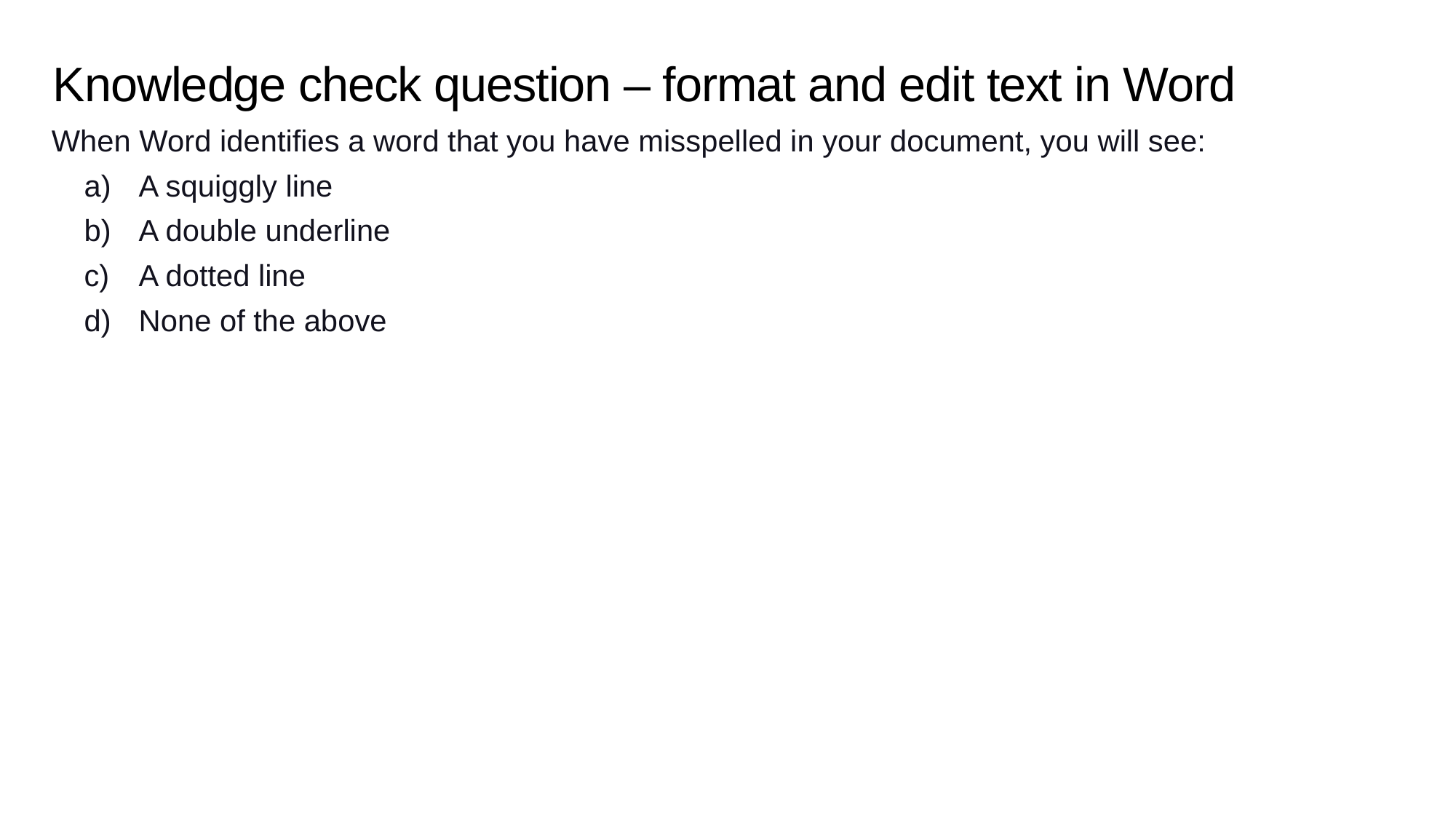

# Knowledge check question – format and edit text in Word
When Word identifies a word that you have misspelled in your document, you will see:
A squiggly line
A double underline
A dotted line
None of the above